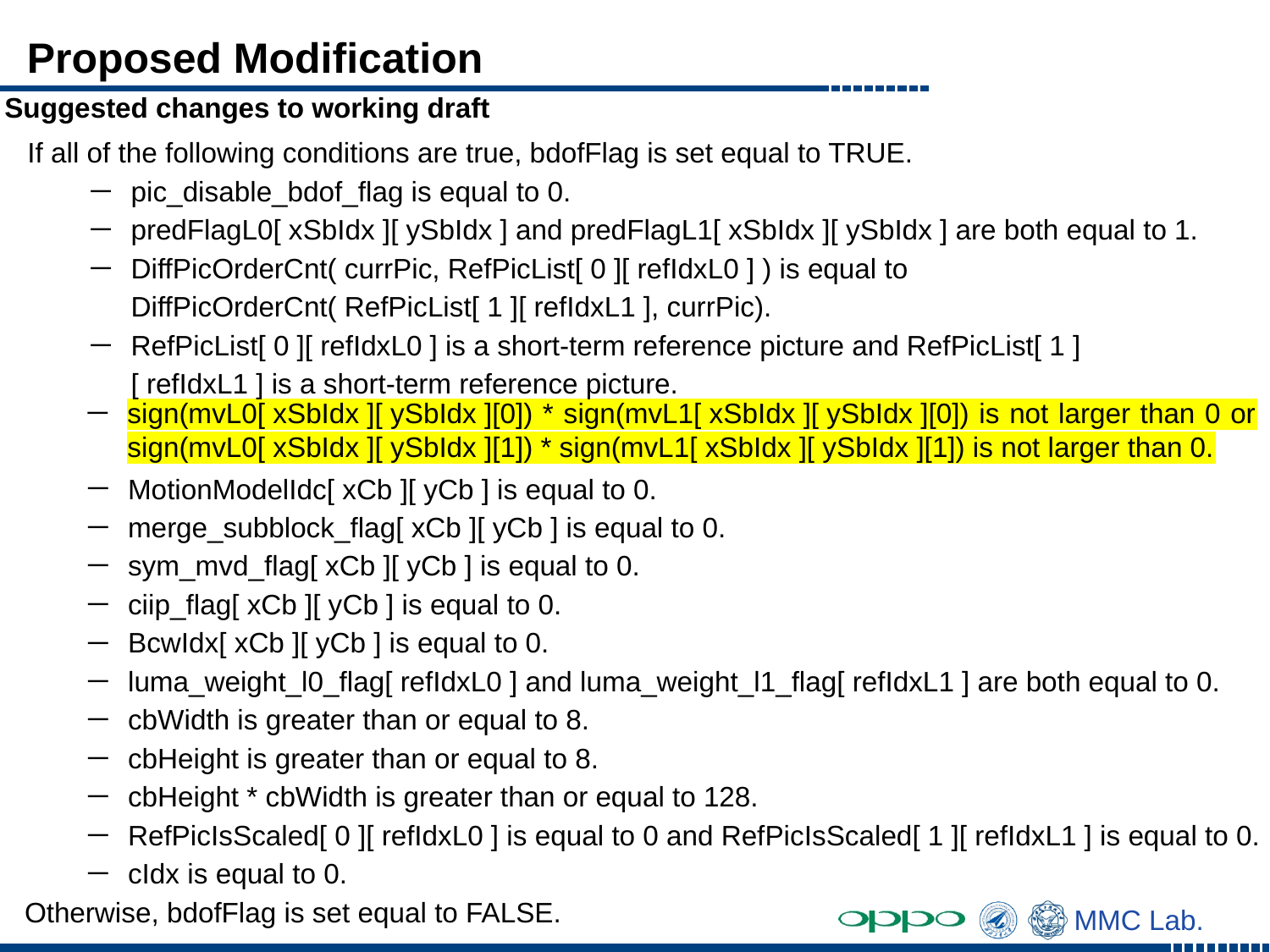

# Proposed Modification
Suggested changes to working draft

If all of the following conditions are true, bdofFlag is set equal to TRUE.
pic_disable_bdof_flag is equal to 0.
predFlagL0[ xSbIdx ][ ySbIdx ] and predFlagL1[ xSbIdx ][ ySbIdx ] are both equal to 1.
DiffPicOrderCnt( currPic, RefPicList[ 0 ][ refIdxL0 ] ) is equal to DiffPicOrderCnt( RefPicList[ 1 ][ refIdxL1 ], currPic).
RefPicList[ 0 ][ refIdxL0 ] is a short-term reference picture and RefPicList[ 1 ][ refIdxL1 ] is a short-term reference picture.
sign(mvL0[ xSbIdx ][ ySbIdx ][0]) * sign(mvL1[ xSbIdx ][ ySbIdx ][0]) is not larger than 0 or sign(mvL0[ xSbIdx ][ ySbIdx ][1]) * sign(mvL1[ xSbIdx ][ ySbIdx ][1]) is not larger than 0.
MotionModelIdc[ xCb ][ yCb ] is equal to 0.
merge_subblock_flag[ xCb ][ yCb ] is equal to 0.
sym_mvd_flag[ xCb ][ yCb ] is equal to 0.
ciip_flag[ xCb ][ yCb ] is equal to 0.
BcwIdx[ xCb ][ yCb ] is equal to 0.
luma_weight_l0_flag[ refIdxL0 ] and luma_weight_l1_flag[ refIdxL1 ] are both equal to 0.
cbWidth is greater than or equal to 8.
cbHeight is greater than or equal to 8.
cbHeight * cbWidth is greater than or equal to 128.
RefPicIsScaled[ 0 ][ refIdxL0 ] is equal to 0 and RefPicIsScaled[ 1 ][ refIdxL1 ] is equal to 0.
cIdx is equal to 0.
Otherwise, bdofFlag is set equal to FALSE.